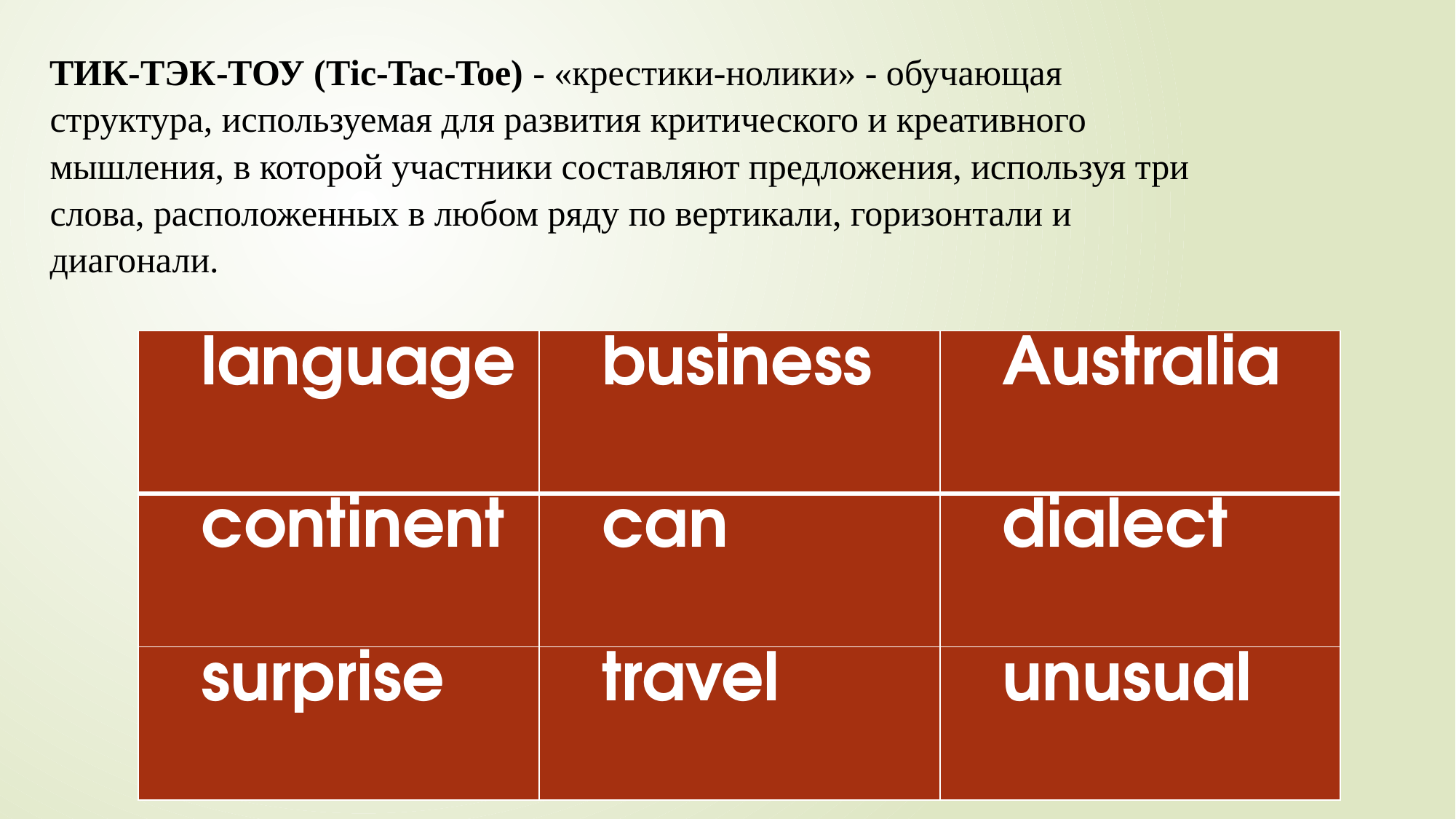

ТИК-ТЭК-ТОУ (Tic-Tac-Toe) - «крестики-нолики» - обучающая структура, используемая для развития критического и креативного мышления, в которой участники составляют предложения, используя три слова, расположенных в любом ряду по вертикали, горизонтали и диагонали.
| language | business | Australia |
| --- | --- | --- |
| continent | can | dialect |
| surprise | travel | unusual |